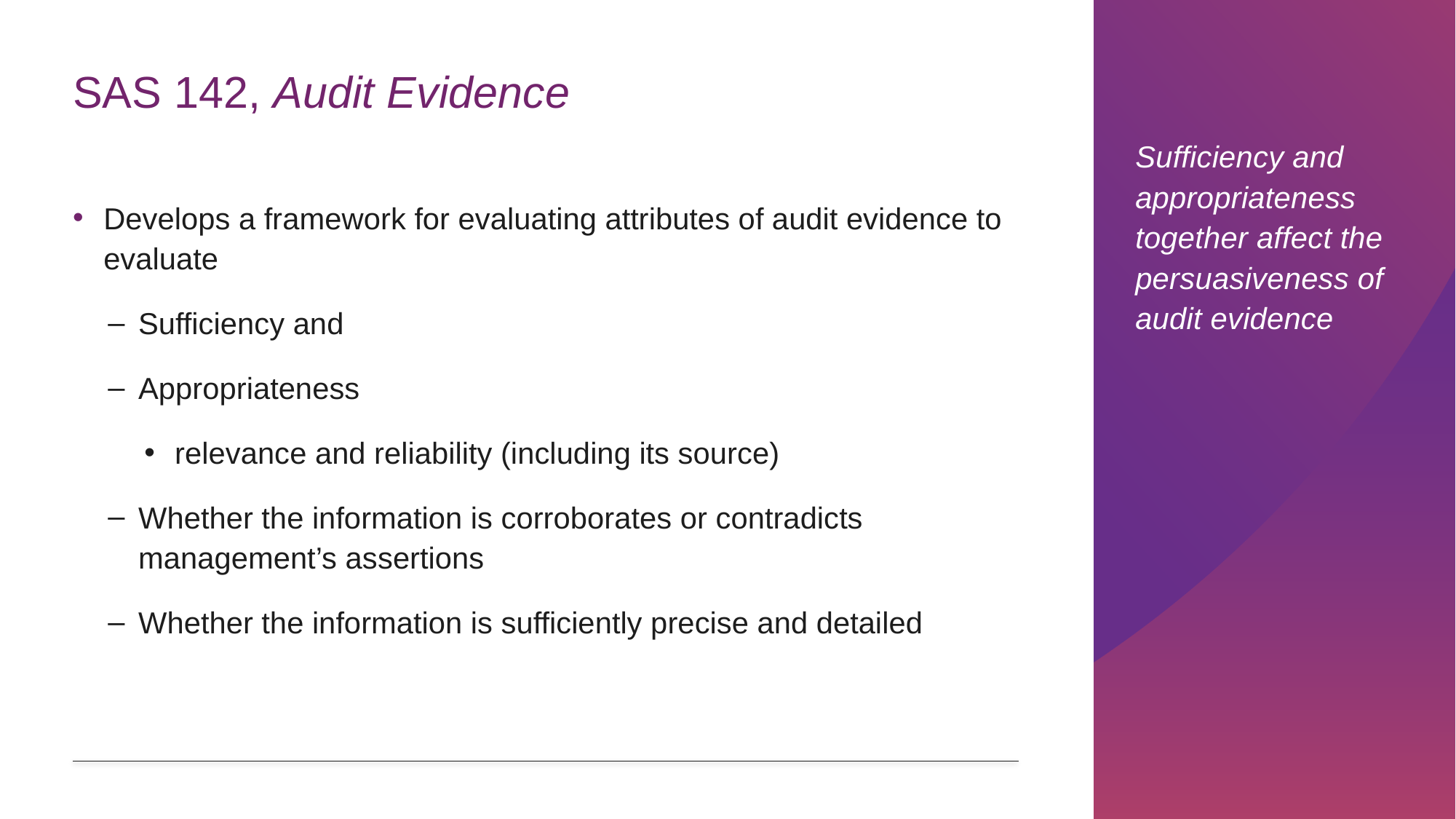

# SAS 142, Audit Evidence
Sufficiency and appropriateness together affect the persuasiveness of audit evidence
Develops a framework for evaluating attributes of audit evidence to evaluate
Sufficiency and
Appropriateness
relevance and reliability (including its source)
Whether the information is corroborates or contradicts management’s assertions
Whether the information is sufficiently precise and detailed